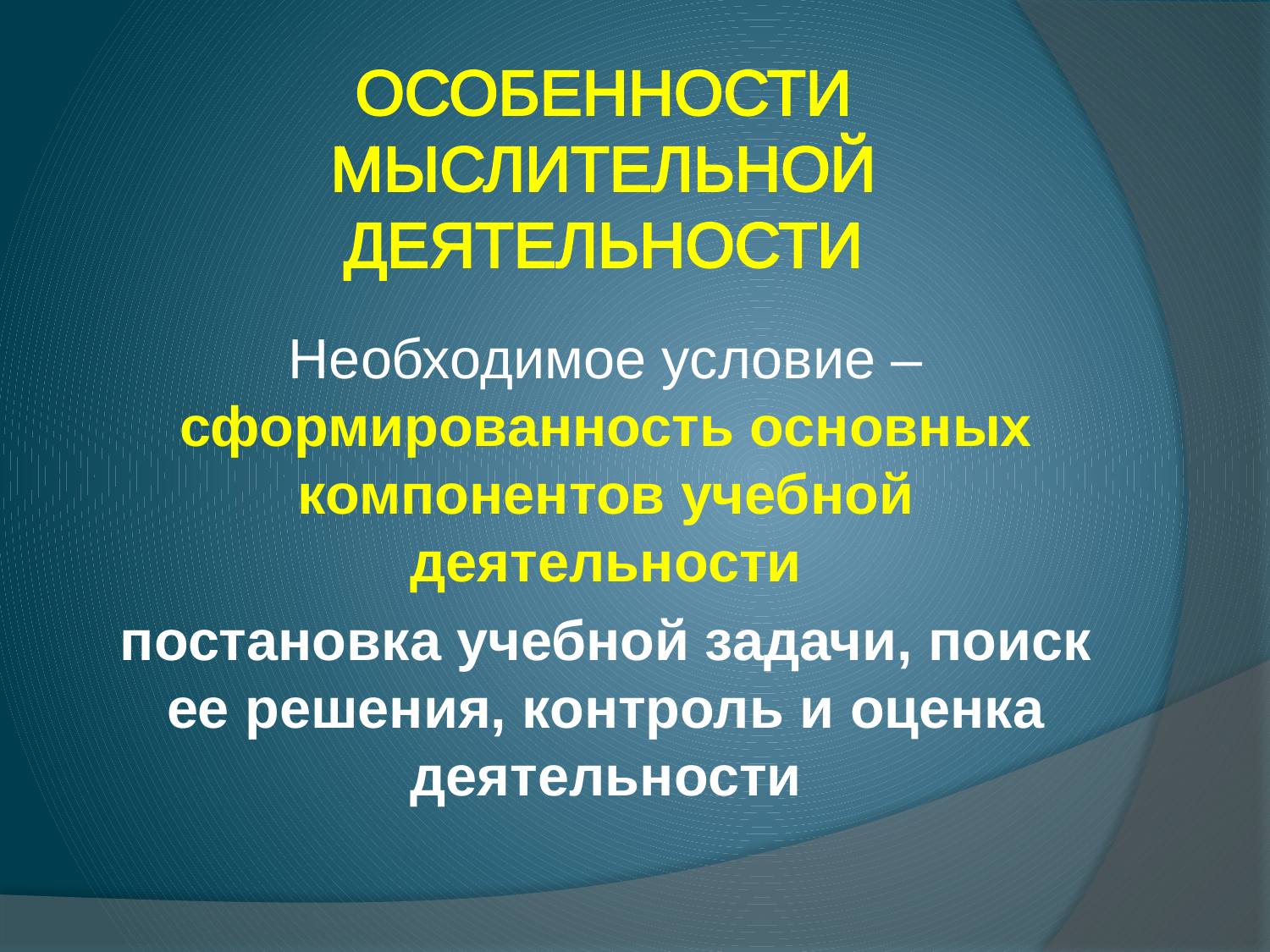

# ОСОБЕННОСТИ МЫСЛИТЕЛЬНОЙ ДЕЯТЕЛЬНОСТИ
Необходимое условие – сформированность основных компонентов учебной деятельности
постановка учебной задачи, поиск ее решения, контроль и оценка деятельности